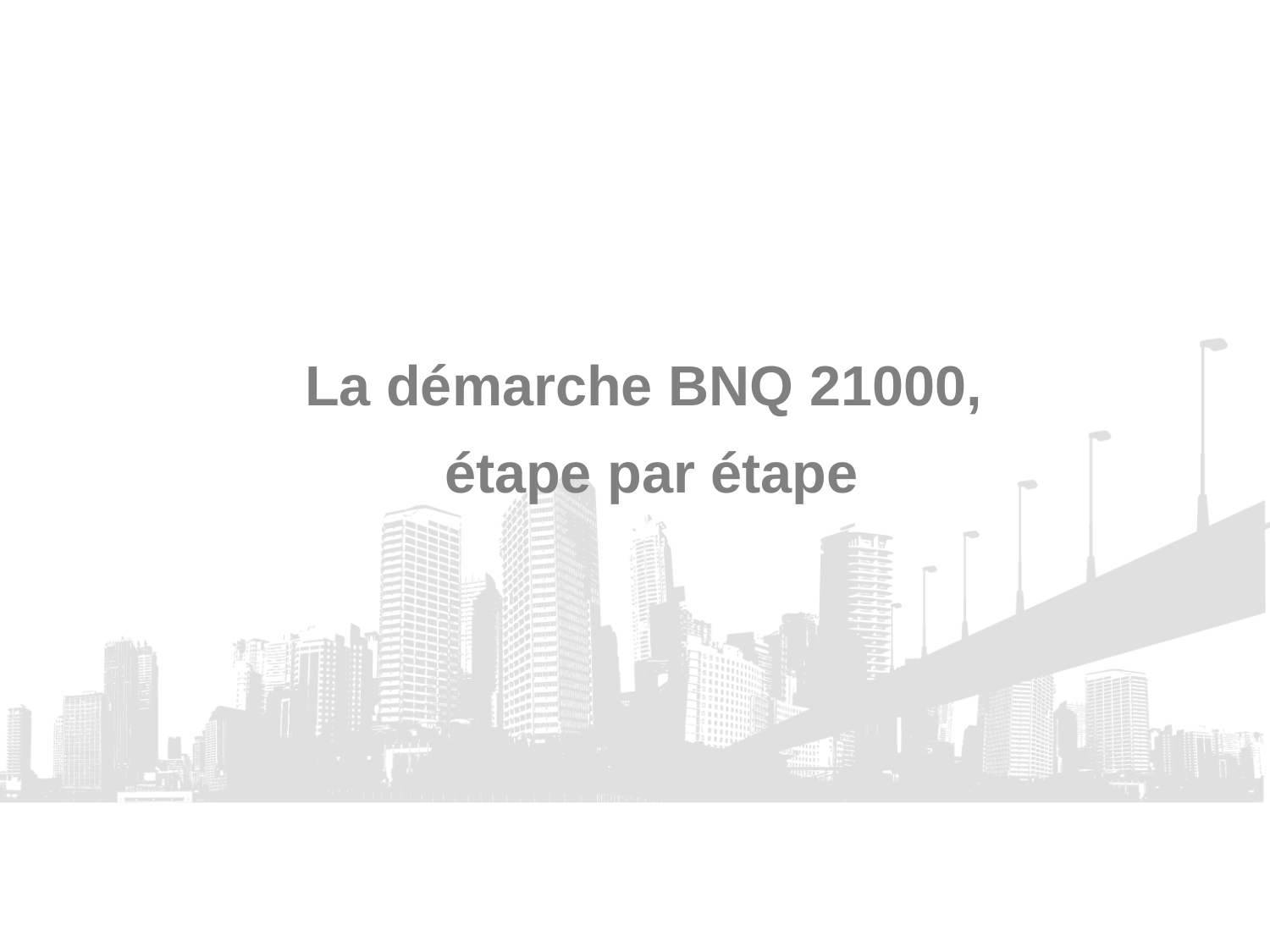

La démarche BNQ 21000,
étape par étape